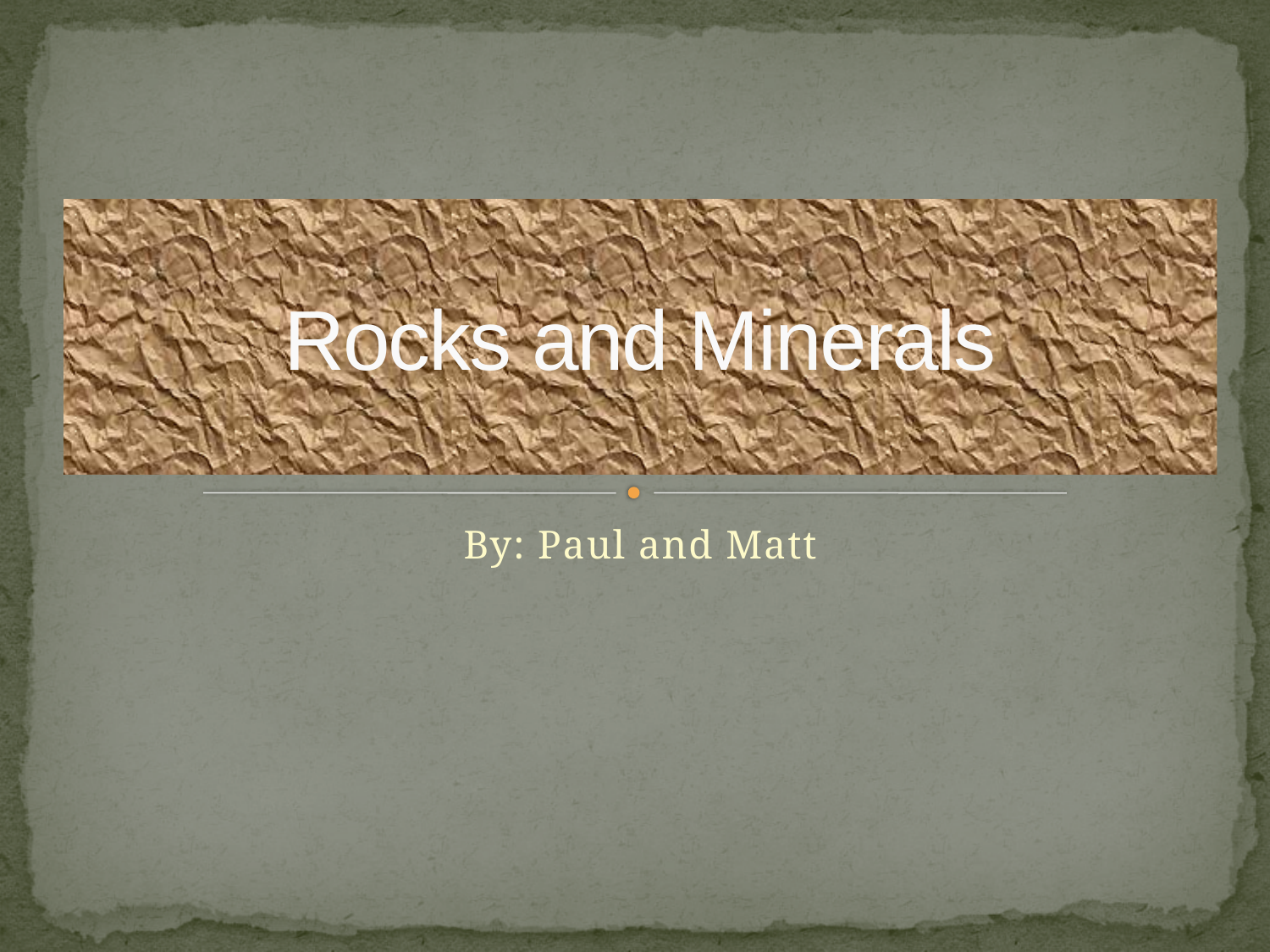

# Rocks and Minerals
By: Paul and Matt